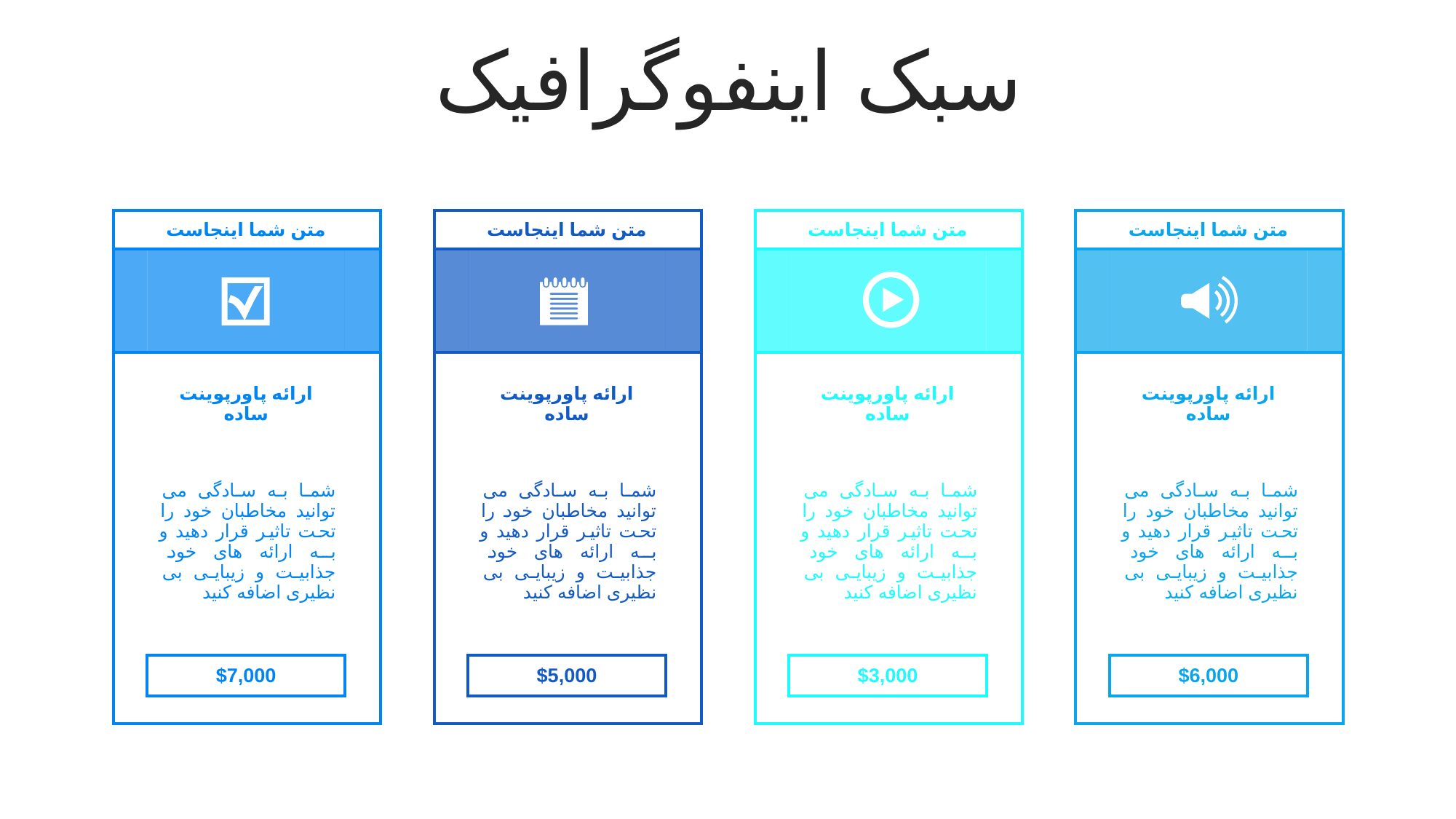

سبک اینفوگرافیک
|  | متن شما اینجاست |  |
| --- | --- | --- |
|  |  |  |
|  | ارائه پاورپوینت ساده |  |
|  | شما به سادگی می توانید مخاطبان خود را تحت تاثیر قرار دهید و به ارائه های خود جذابیت و زیبایی بی نظیری اضافه کنید |  |
|  |  |  |
|  | $7,000 |  |
|  |  |  |
|  | متن شما اینجاست |  |
| --- | --- | --- |
|  |  |  |
|  | ارائه پاورپوینت ساده |  |
|  | شما به سادگی می توانید مخاطبان خود را تحت تاثیر قرار دهید و به ارائه های خود جذابیت و زیبایی بی نظیری اضافه کنید |  |
|  |  |  |
|  | $5,000 |  |
|  |  |  |
|  | متن شما اینجاست |  |
| --- | --- | --- |
|  |  |  |
|  | ارائه پاورپوینت ساده |  |
|  | شما به سادگی می توانید مخاطبان خود را تحت تاثیر قرار دهید و به ارائه های خود جذابیت و زیبایی بی نظیری اضافه کنید |  |
|  |  |  |
|  | $3,000 |  |
|  |  |  |
|  | متن شما اینجاست |  |
| --- | --- | --- |
|  |  |  |
|  | ارائه پاورپوینت ساده |  |
|  | شما به سادگی می توانید مخاطبان خود را تحت تاثیر قرار دهید و به ارائه های خود جذابیت و زیبایی بی نظیری اضافه کنید |  |
|  |  |  |
|  | $6,000 |  |
|  |  |  |